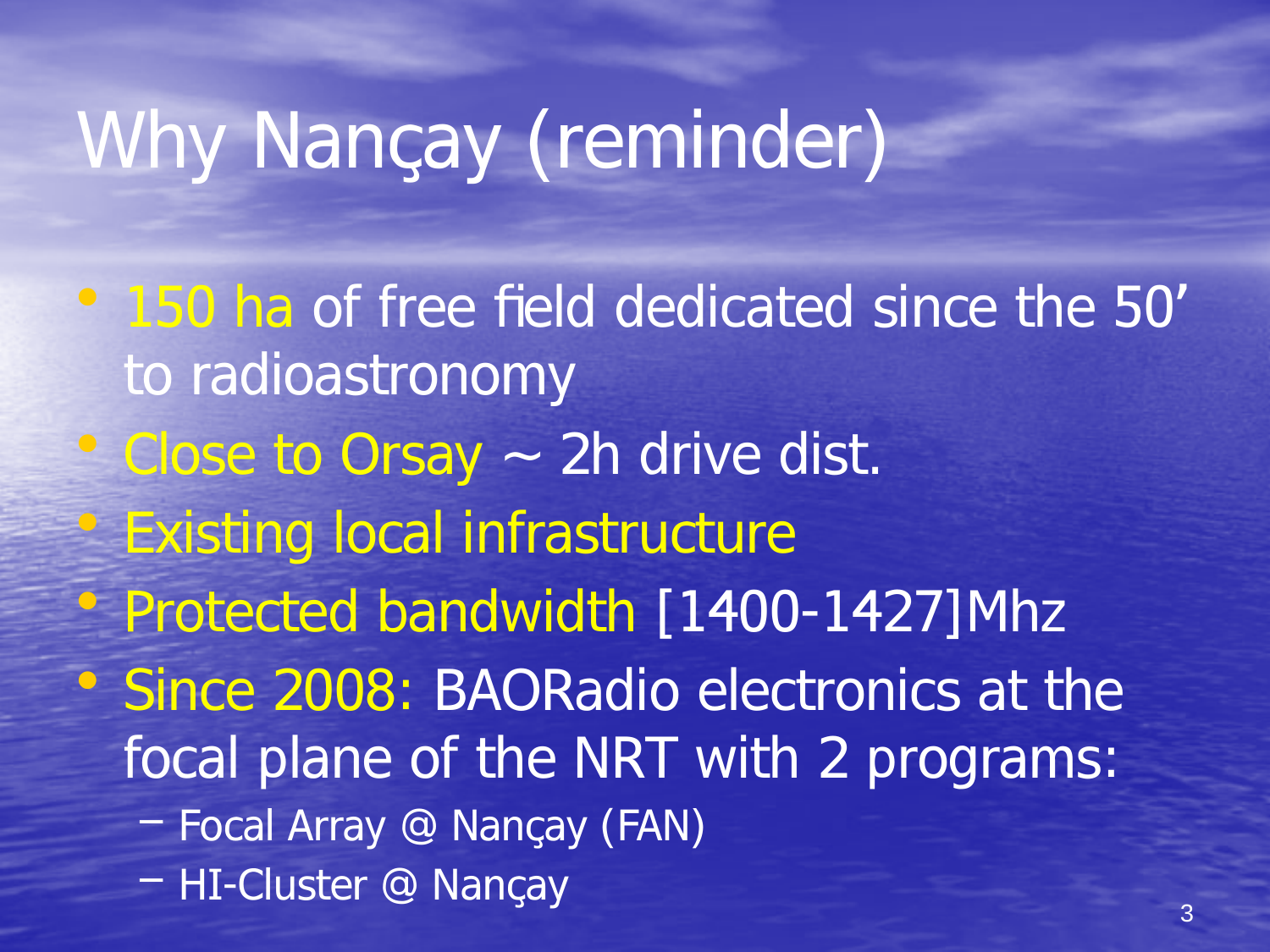

# Why Nançay (reminder)
150 ha of free field dedicated since the 50’ to radioastronomy
Close to Orsay ~ 2h drive dist.
Existing local infrastructure
Protected bandwidth [1400-1427]Mhz
Since 2008: BAORadio electronics at the focal plane of the NRT with 2 programs:
Focal Array @ Nançay (FAN)
HI-Cluster @ Nançay
3